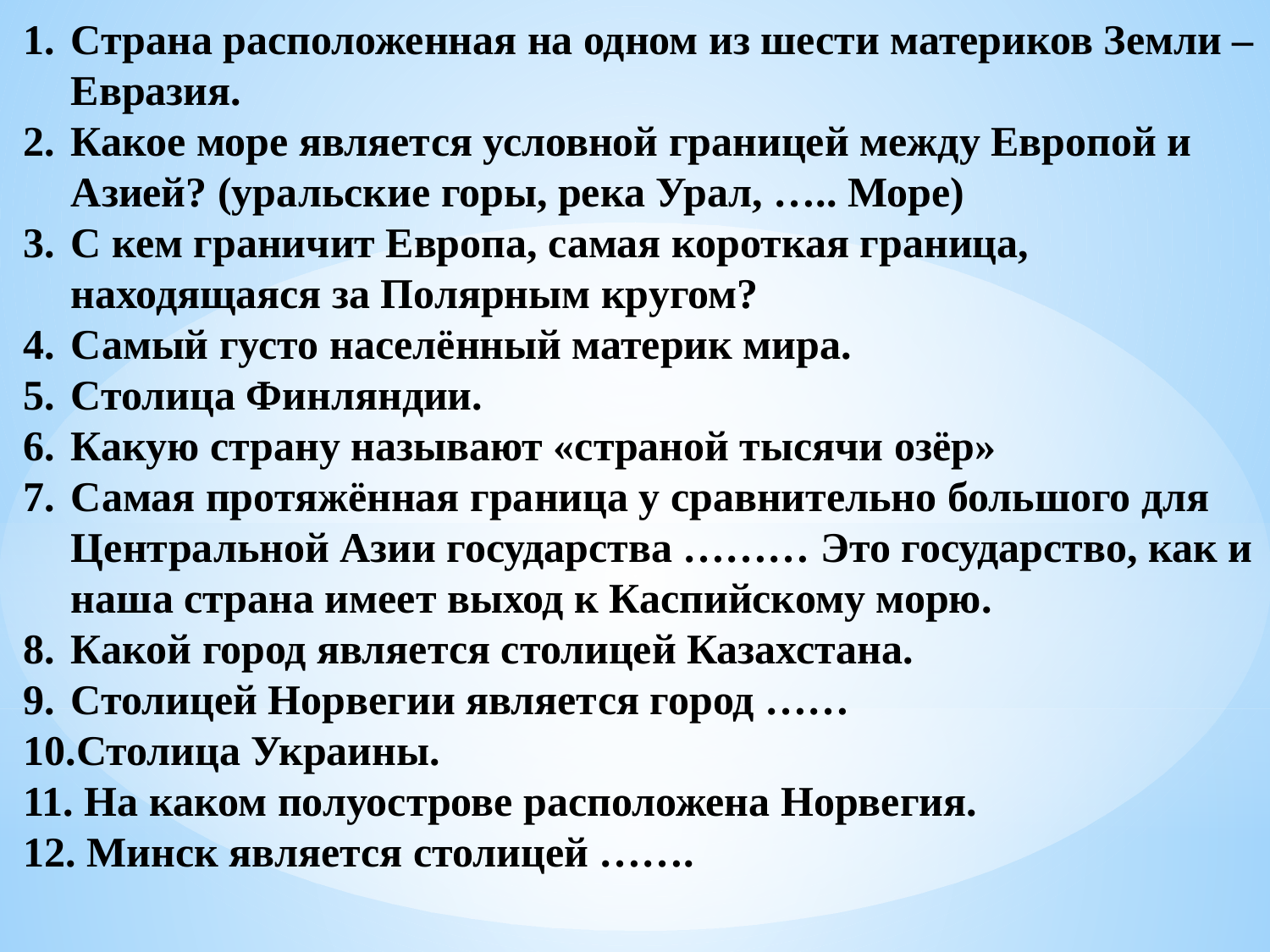

Страна расположенная на одном из шести материков Земли – Евразия.
Какое море является условной границей между Европой и Азией? (уральские горы, река Урал, ….. Море)
С кем граничит Европа, самая короткая граница, находящаяся за Полярным кругом?
Самый густо населённый материк мира.
Столица Финляндии.
Какую страну называют «страной тысячи озёр»
Самая протяжённая граница у сравнительно большого для Центральной Азии государства ……… Это государство, как и наша страна имеет выход к Каспийскому морю.
Какой город является столицей Казахстана.
Столицей Норвегии является город ……
Столица Украины.
 На каком полуострове расположена Норвегия.
 Минск является столицей …….